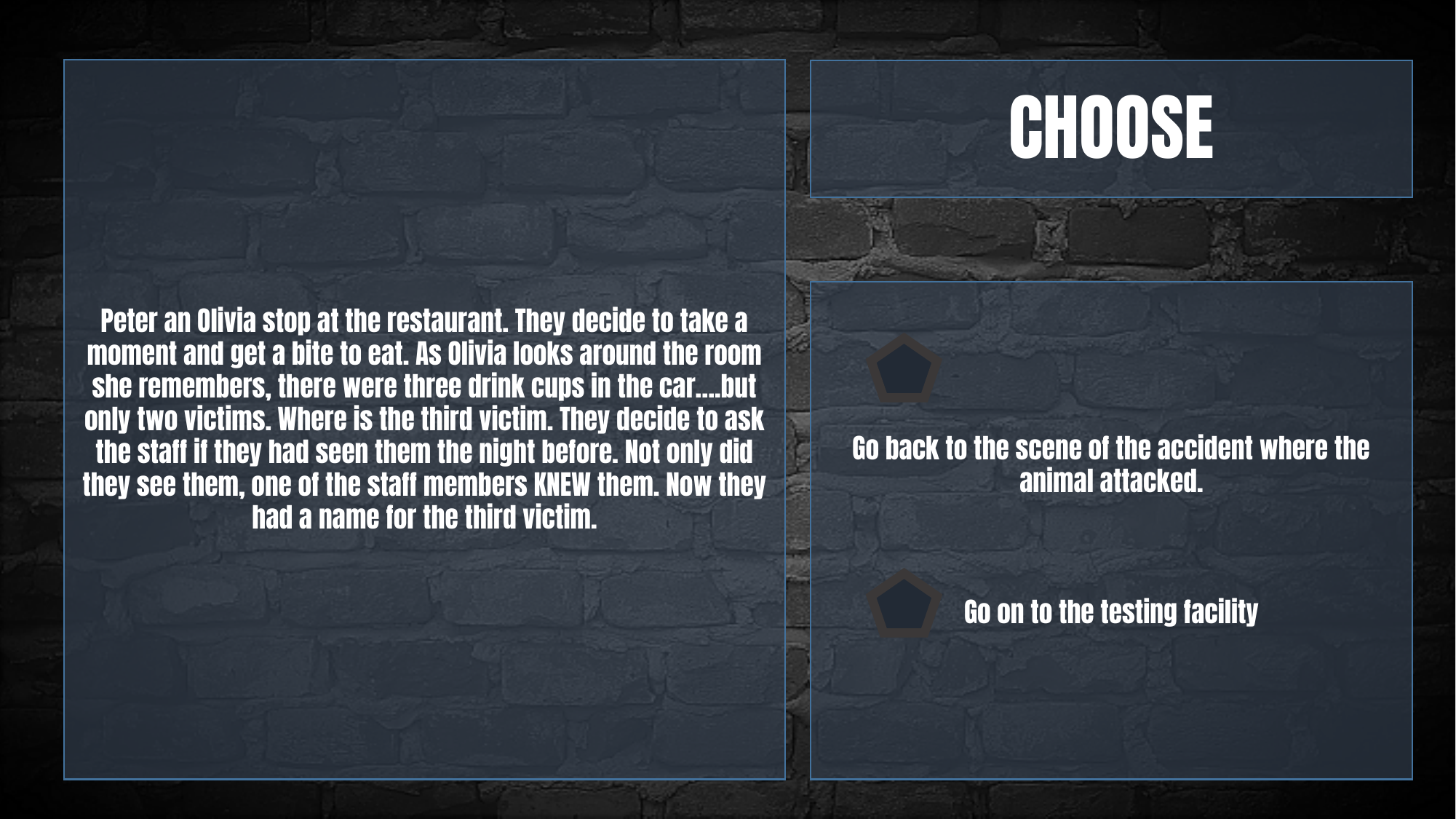

Peter an Olivia stop at the restaurant. They decide to take a moment and get a bite to eat. As Olivia looks around the room she remembers, there were three drink cups in the car….but only two victims. Where is the third victim. They decide to ask the staff if they had seen them the night before. Not only did they see them, one of the staff members KNEW them. Now they had a name for the third victim.
CHOOSE
Go back to the scene of the accident where the animal attacked.

Go on to the testing facility